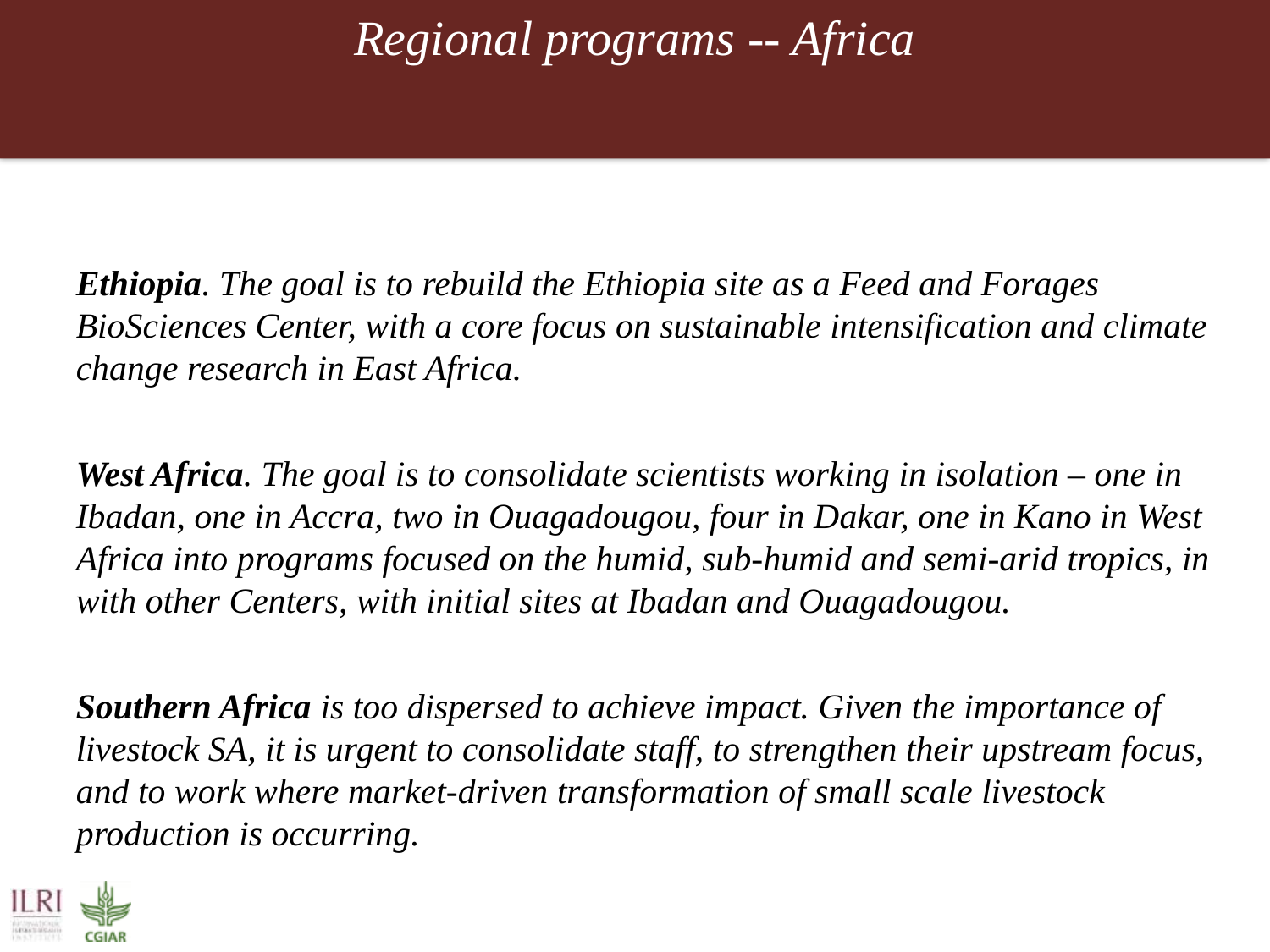

# Regional programs -- Africa

Ethiopia. The goal is to rebuild the Ethiopia site as a Feed and Forages BioSciences Center, with a core focus on sustainable intensification and climate change research in East Africa.

West Africa. The goal is to consolidate scientists working in isolation – one in Ibadan, one in Accra, two in Ouagadougou, four in Dakar, one in Kano in West Africa into programs focused on the humid, sub-humid and semi-arid tropics, in with other Centers, with initial sites at Ibadan and Ouagadougou.

Southern Africa is too dispersed to achieve impact. Given the importance of livestock SA, it is urgent to consolidate staff, to strengthen their upstream focus, and to work where market-driven transformation of small scale livestock production is occurring.